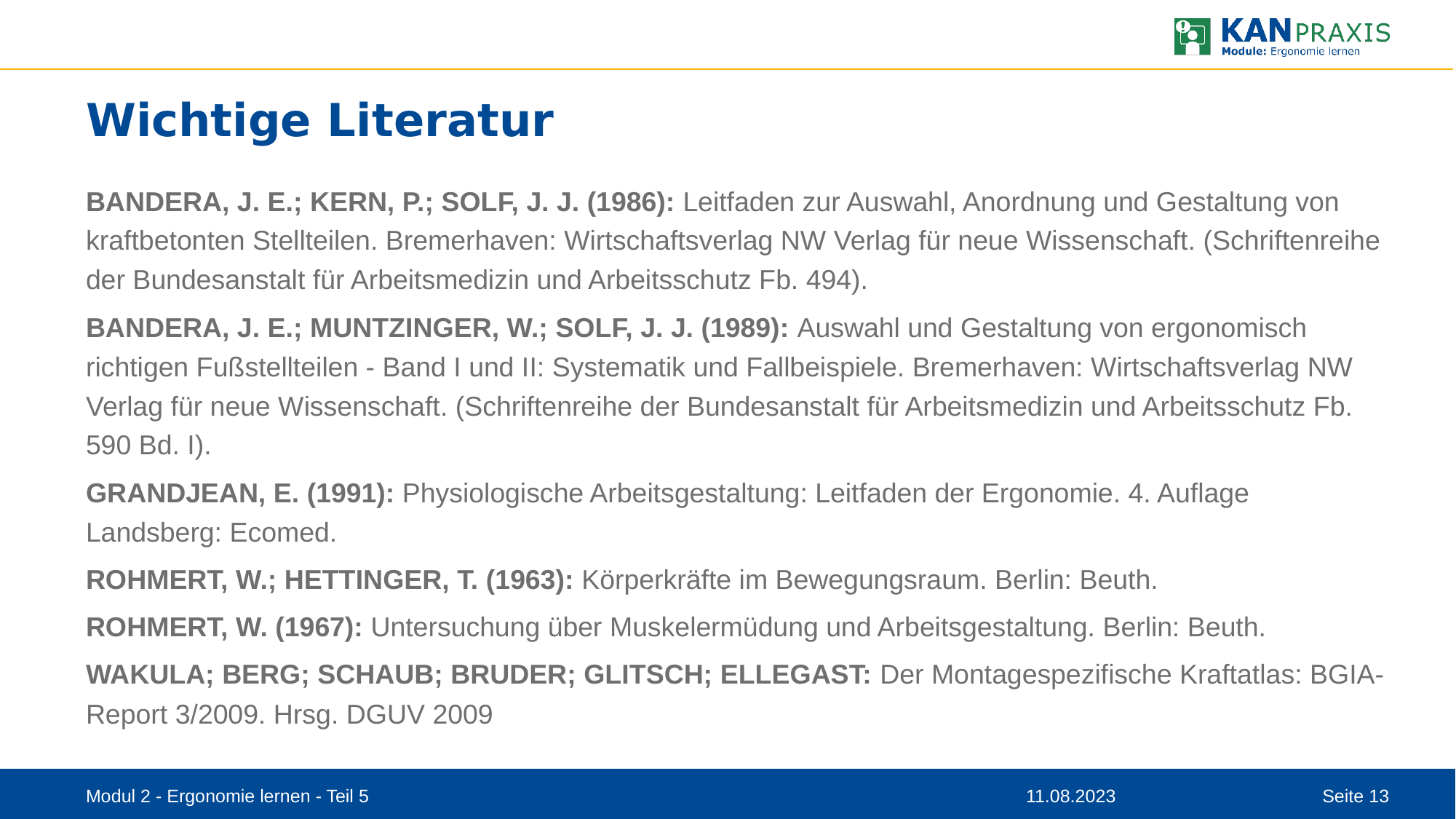

# Wichtige Literatur
BANDERA, J. E.; KERN, P.; SOLF, J. J. (1986): Leitfaden zur Auswahl, Anordnung und Gestaltung von kraftbetonten Stellteilen. Bremerhaven: Wirtschaftsverlag NW Verlag für neue Wissenschaft. (Schriftenreihe der Bundesanstalt für Arbeitsmedizin und Arbeitsschutz Fb. 494).
BANDERA, J. E.; MUNTZINGER, W.; SOLF, J. J. (1989): Auswahl und Gestaltung von ergonomisch richtigen Fußstellteilen - Band I und II: Systematik und Fallbeispiele. Bremerhaven: Wirtschaftsverlag NW Verlag für neue Wissenschaft. (Schriftenreihe der Bundesanstalt für Arbeitsmedizin und Arbeitsschutz Fb. 590 Bd. I).
GRANDJEAN, E. (1991): Physiologische Arbeitsgestaltung: Leitfaden der Ergonomie. 4. Auflage Landsberg: Ecomed.
ROHMERT, W.; HETTINGER, T. (1963): Körperkräfte im Bewegungsraum. Berlin: Beuth.
ROHMERT, W. (1967): Untersuchung über Muskelermüdung und Arbeitsgestaltung. Berlin: Beuth.
WAKULA; BERG; SCHAUB; BRUDER; GLITSCH; ELLEGAST: Der Montagespezifische Kraftatlas: BGIA-Report 3/2009. Hrsg. DGUV 2009

Modul 2 - Ergonomie lernen - Teil 5
11.08.2023
Seite 13